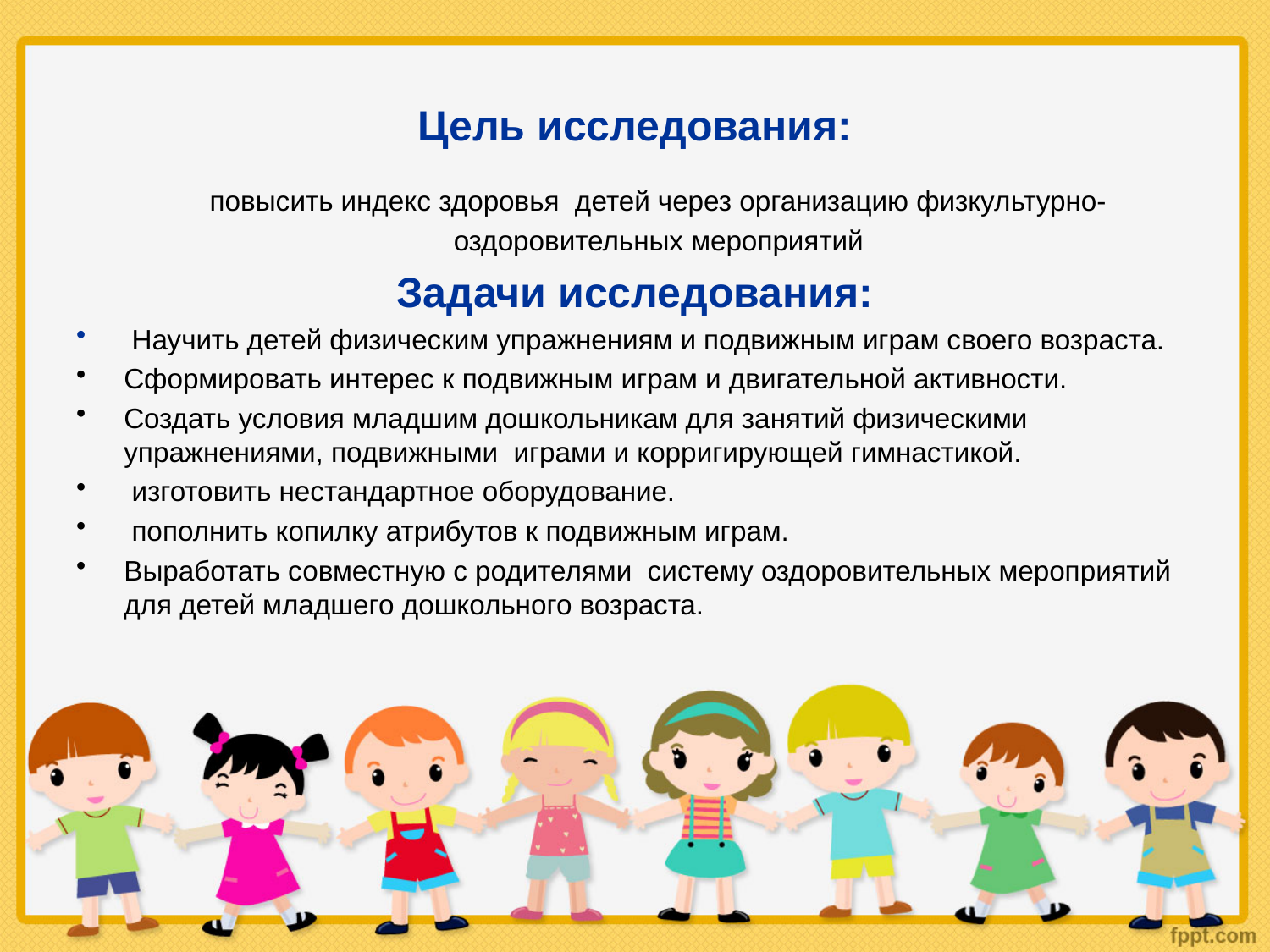

# Цель исследования:
   повысить индекс здоровья  детей через организацию физкультурно-оздоровительных мероприятий
Задачи исследования:
 Научить детей физическим упражнениям и подвижным играм своего возраста.
Сформировать интерес к подвижным играм и двигательной активности.
Создать условия младшим дошкольникам для занятий физическими   упражнениями, подвижными  играми и корригирующей гимнастикой.
 изготовить нестандартное оборудование.
 пополнить копилку атрибутов к подвижным играм.
Выработать совместную с родителями  систему оздоровительных мероприятий для детей младшего дошкольного возраста.